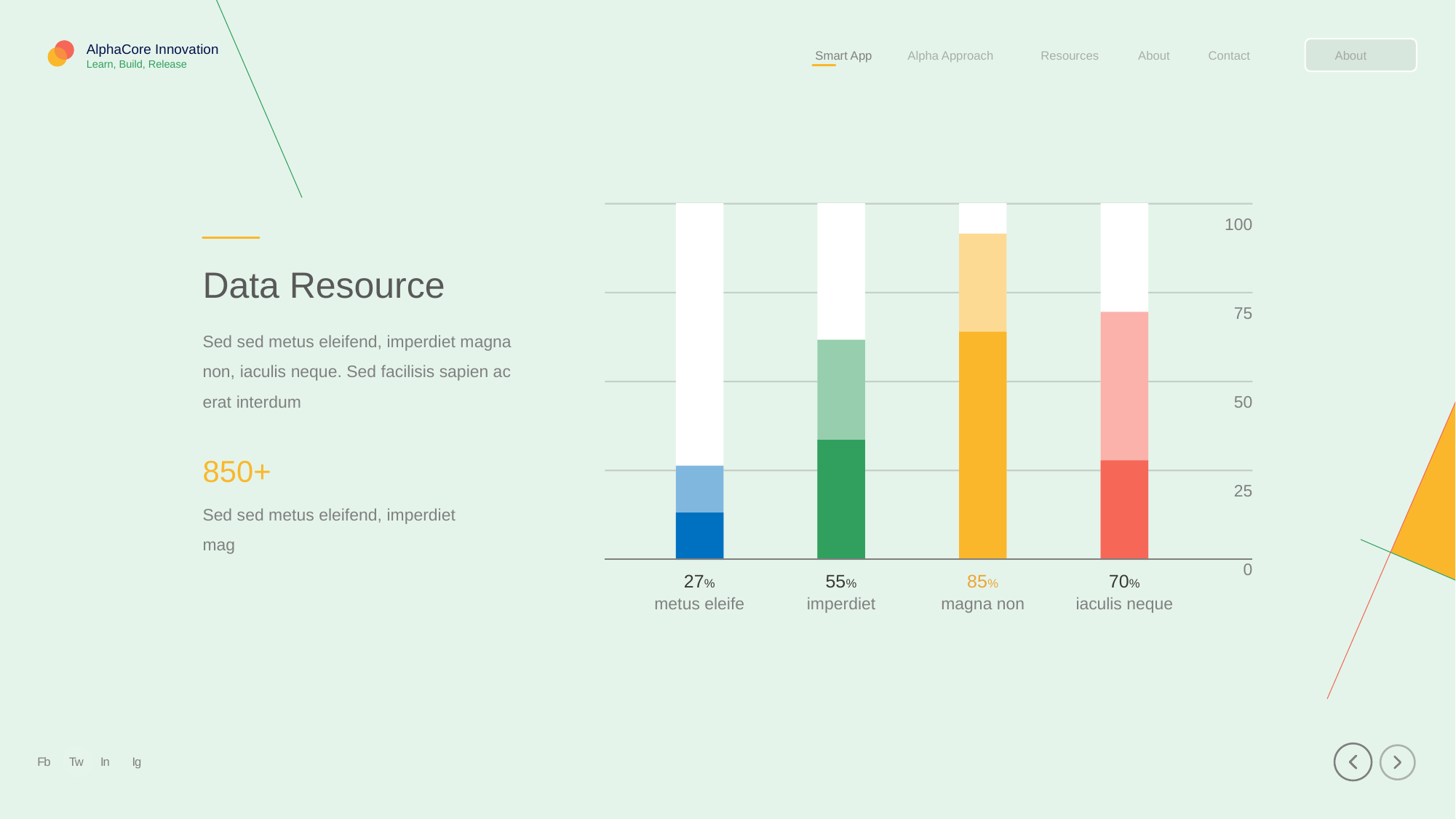

AlphaCore Innovation

Smart App
Alpha Approach
Resources
About
Contact
About
Learn, Build, Release

100

Data Resource
75

Sed sed metus eleifend, imperdiet magna non, iaculis neque. Sed facilisis sapien ac erat interdum

50

850+

25
Sed sed metus eleifend, imperdiet mag

0
27%
55%
85%
70%
metus eleife
imperdiet
magna non
iaculis neque

Fb
Tw
In
Ig